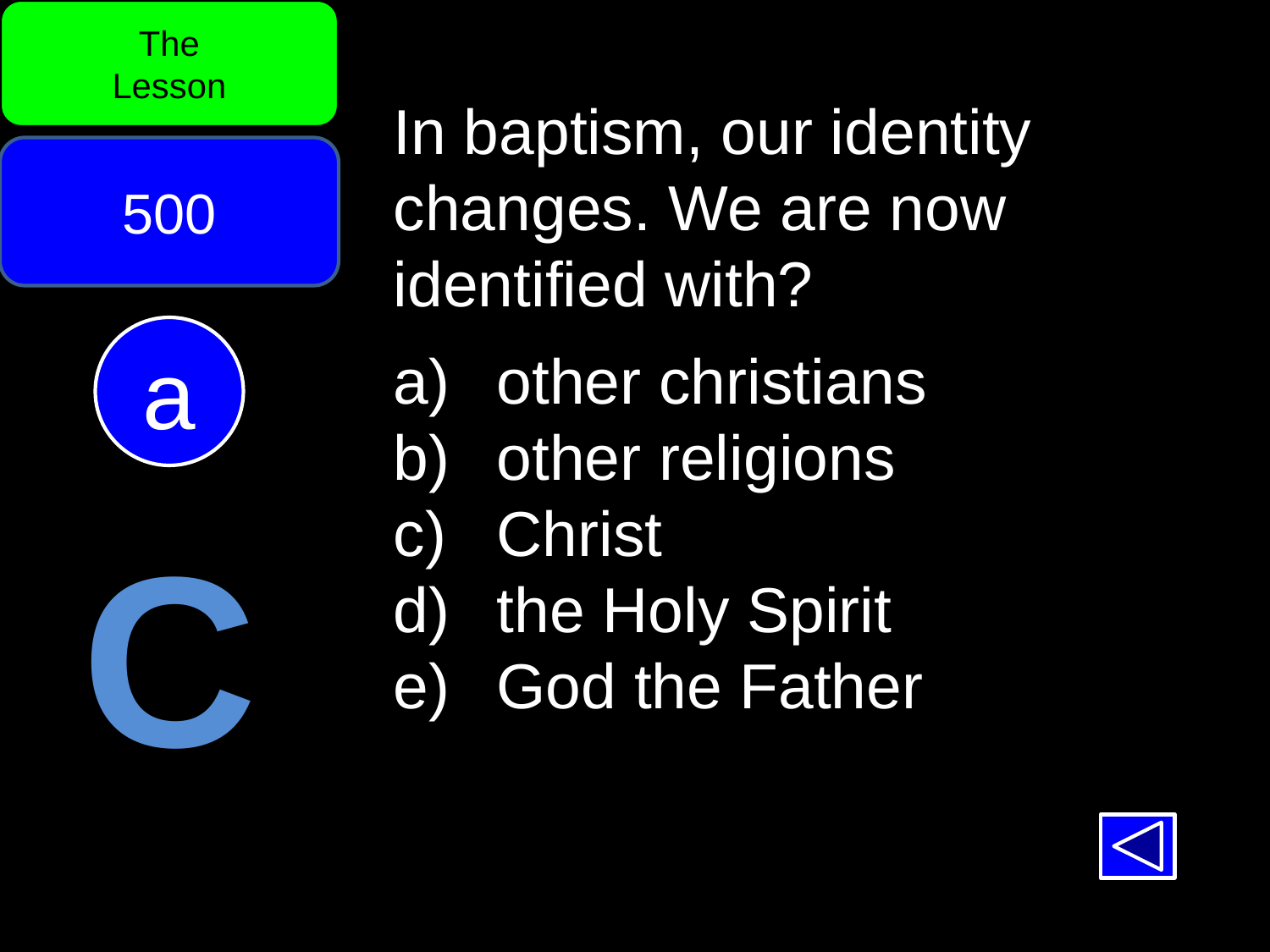

The
Lesson
In baptism, our identity changes. We are now identified with?

other christians
other religions
Christ
the Holy Spirit
God the Father
500
a
C